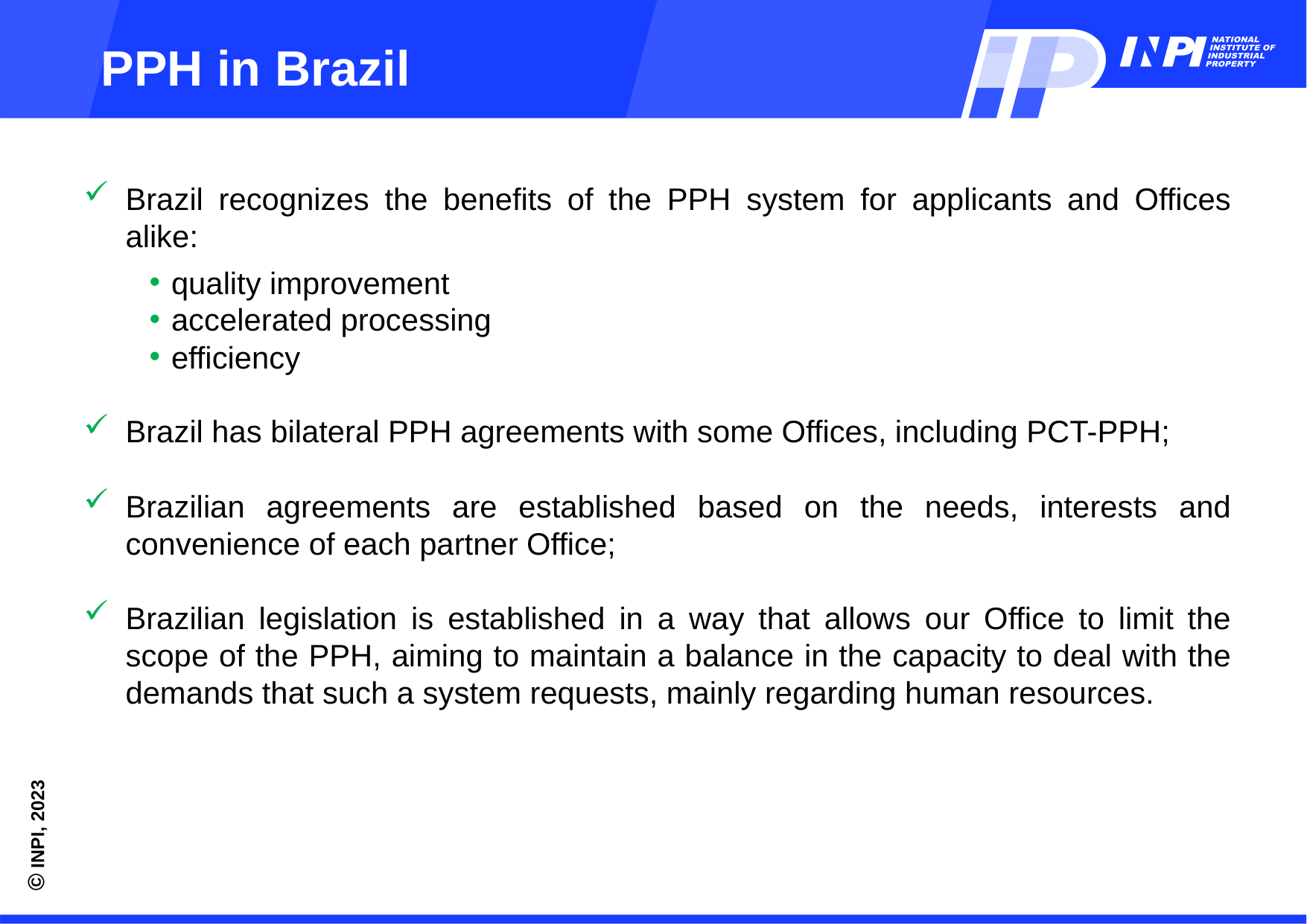

PPH in Brazil
Brazil recognizes the benefits of the PPH system for applicants and Offices alike:
quality improvement
accelerated processing
efficiency
Brazil has bilateral PPH agreements with some Offices, including PCT-PPH;
Brazilian agreements are established based on the needs, interests and convenience of each partner Office;
Brazilian legislation is established in a way that allows our Office to limit the scope of the PPH, aiming to maintain a balance in the capacity to deal with the demands that such a system requests, mainly regarding human resources.